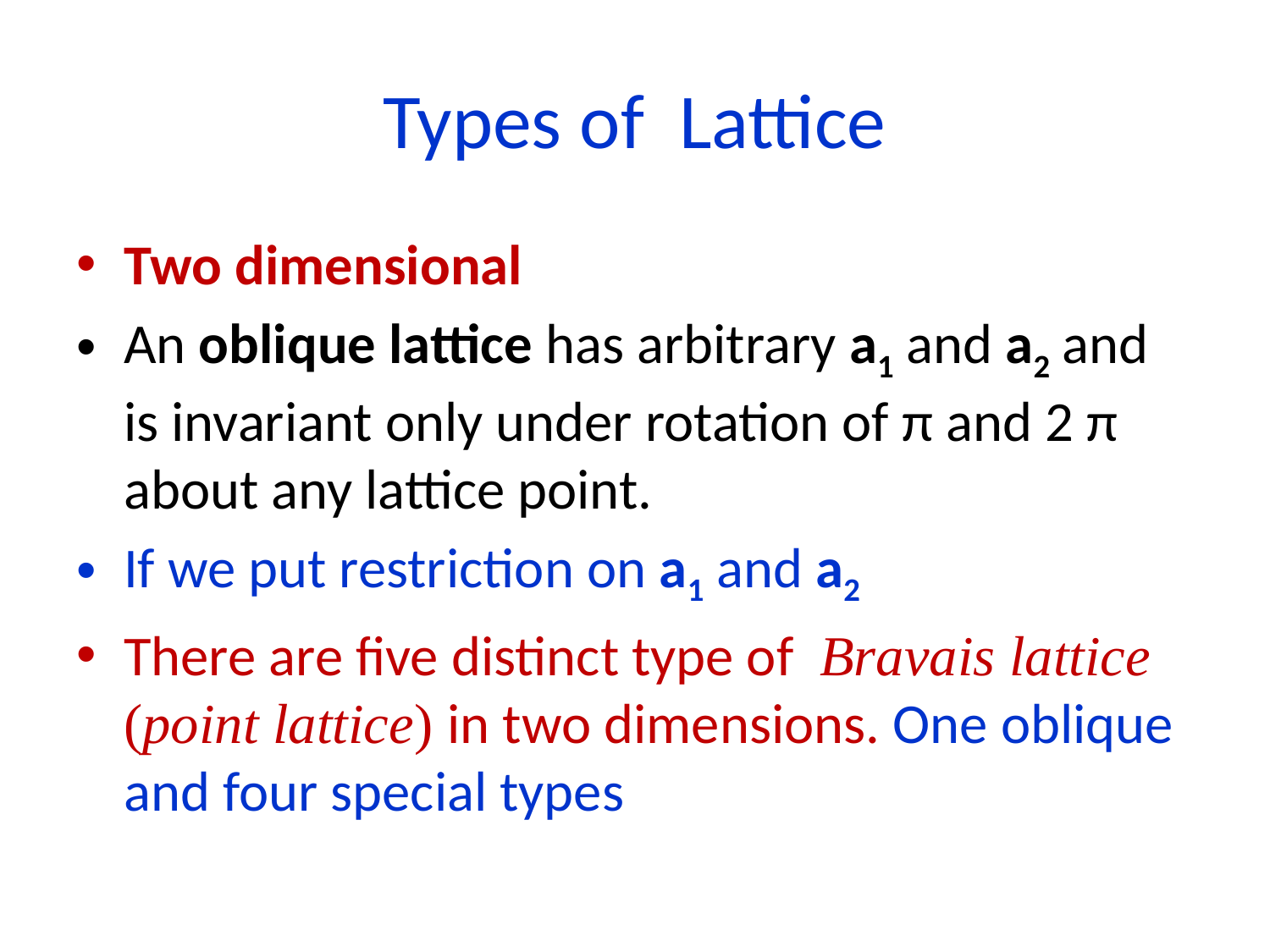

# Types of  Lattice
Two dimensional
An oblique lattice has arbitrary a1 and a2 and is invariant only under rotation of π and 2 π about any lattice point.
If we put restriction on a1 and a2
There are five distinct type of  Bravais lattice (point lattice) in two dimensions. One oblique and four special types